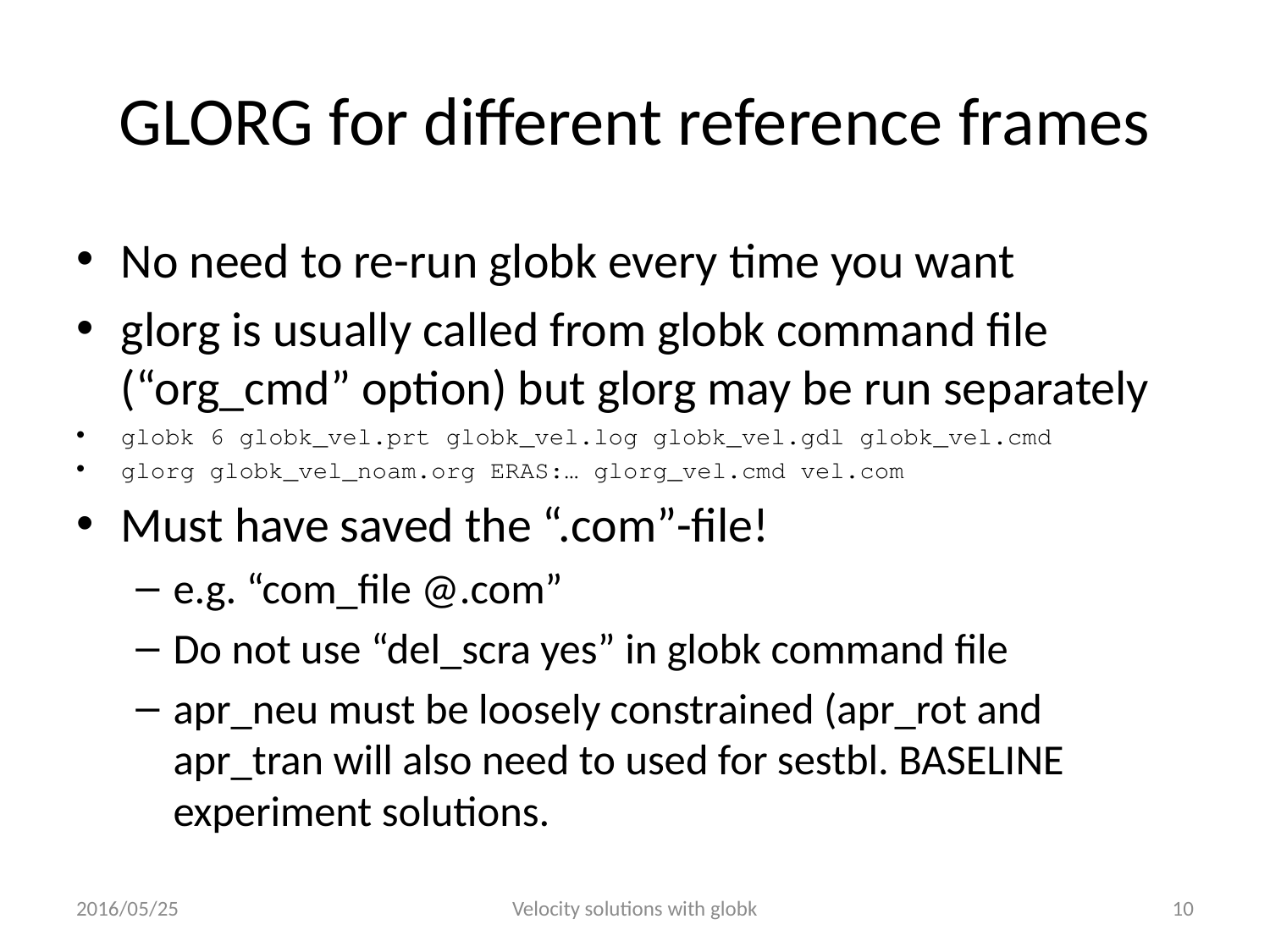

# GLORG for different reference frames
No need to re-run globk every time you want
glorg is usually called from globk command file (“org_cmd” option) but glorg may be run separately
globk 6 globk_vel.prt globk_vel.log globk_vel.gdl globk_vel.cmd
glorg globk_vel_noam.org ERAS:… glorg_vel.cmd vel.com
Must have saved the “.com”-file!
e.g. “com_file @.com”
Do not use “del_scra yes” in globk command file
apr_neu must be loosely constrained (apr_rot and apr_tran will also need to used for sestbl. BASELINE experiment solutions.

2016/05/25
Velocity solutions with globk
10